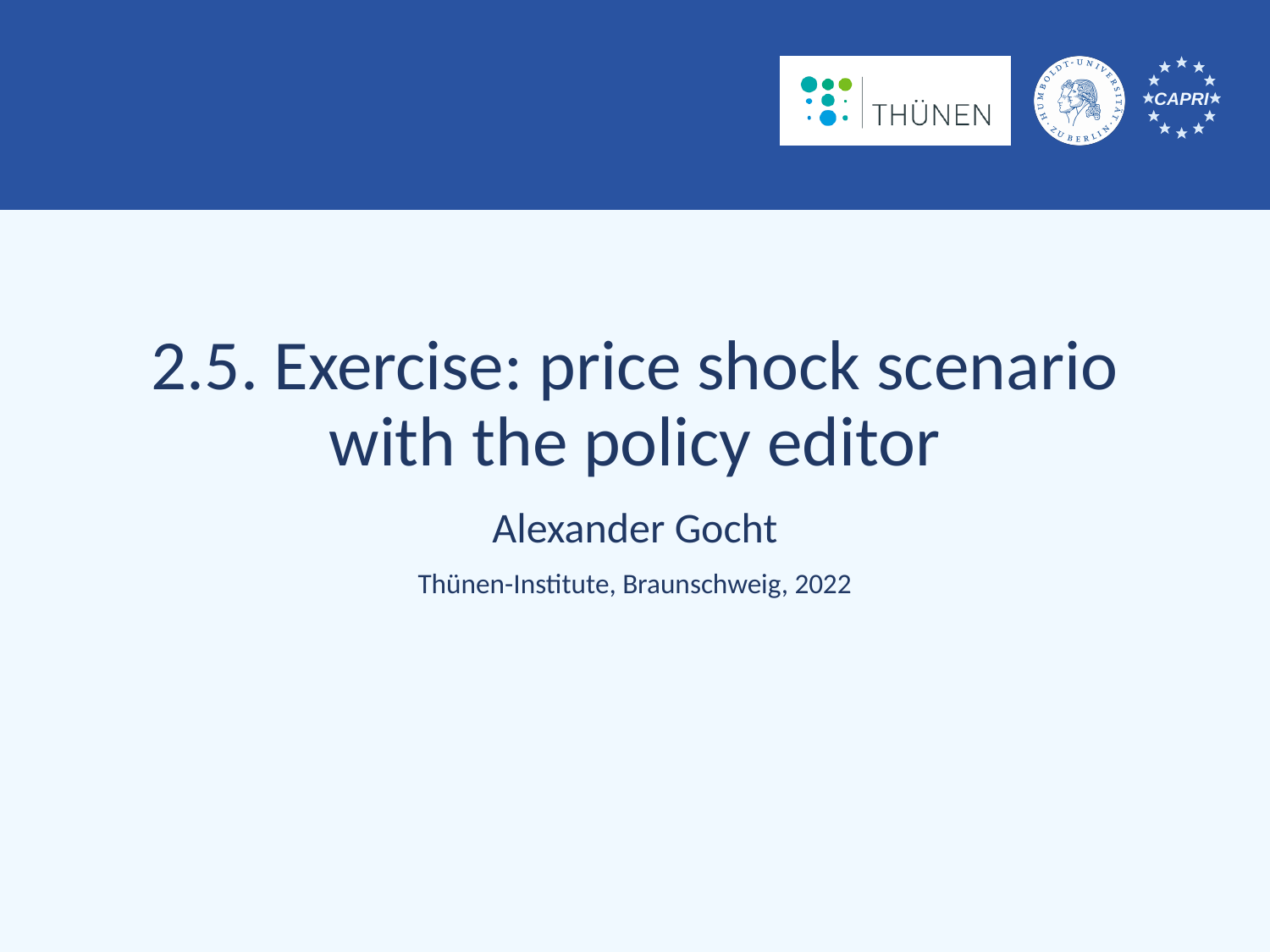

# 2.5. Exercise: price shock scenario with the policy editor
Alexander Gocht
Thünen-Institute, Braunschweig, 2022